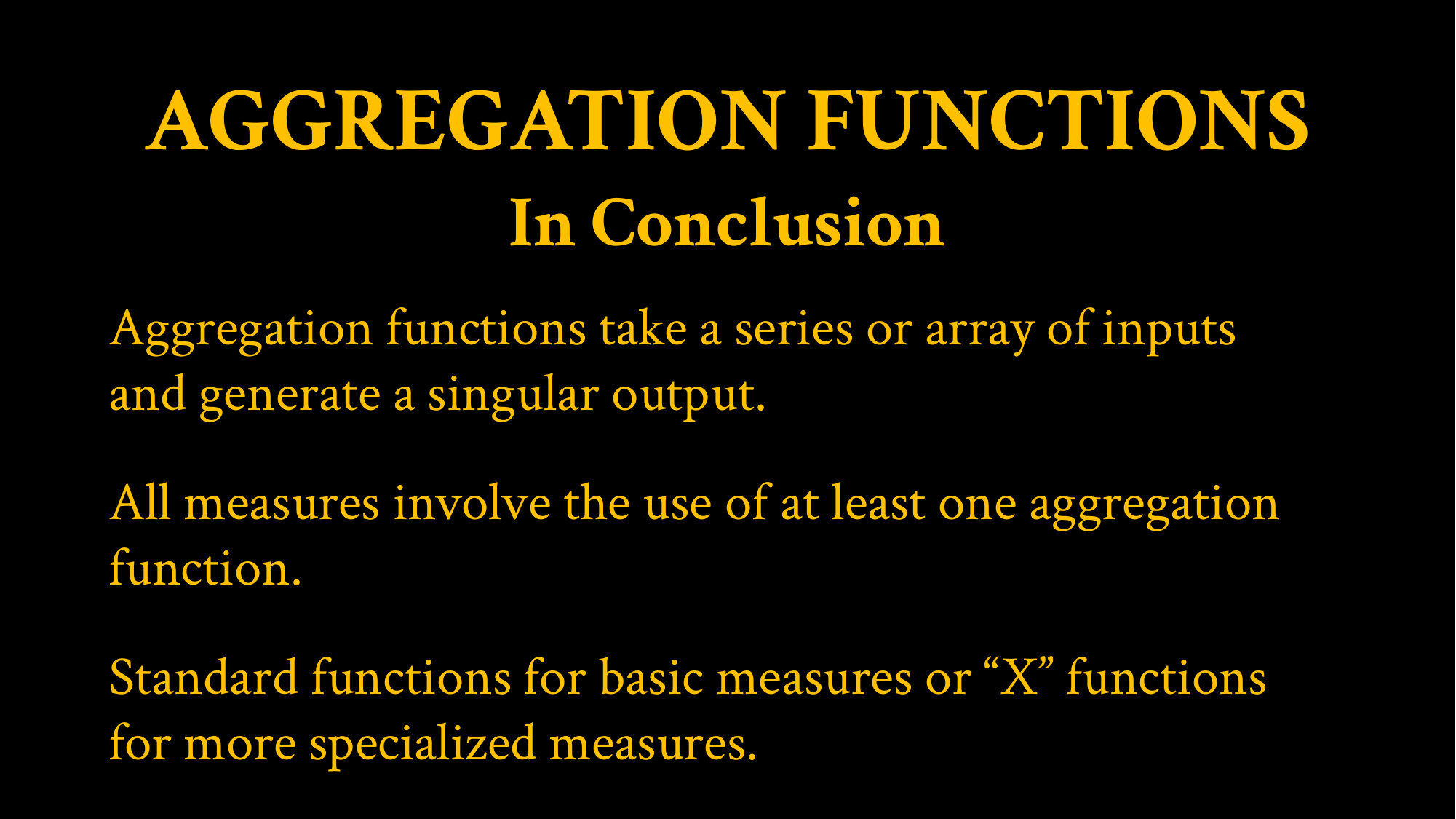

AGGREGATION FUNCTIONS
In Conclusion
Aggregation functions take a series or array of inputs and generate a singular output.
All measures involve the use of at least one aggregation function.
Standard functions for basic measures or “X” functions for more specialized measures.